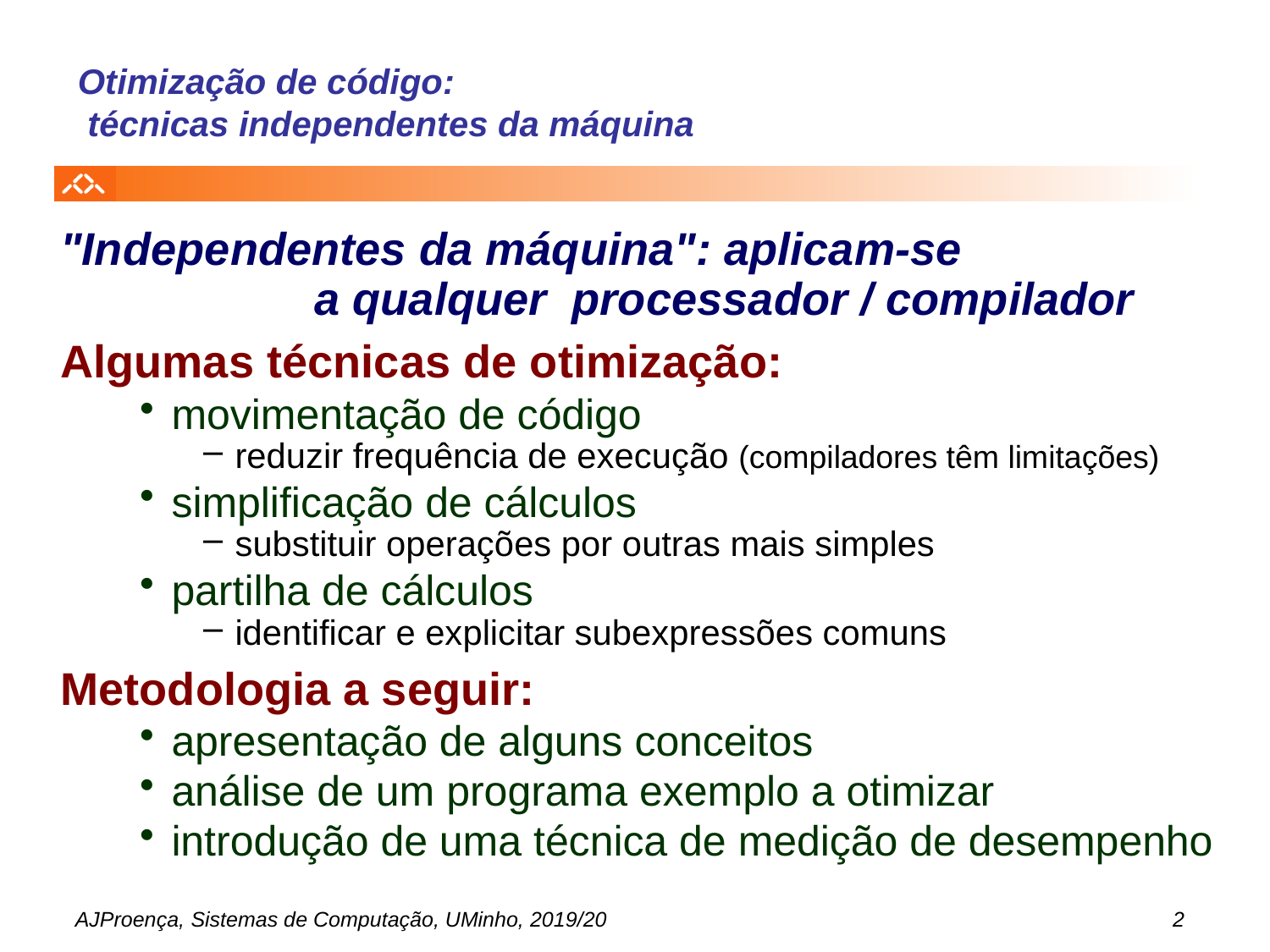

# Otimização de código: técnicas independentes da máquina

	"Independentes da máquina": aplicam-se			       	a qualquer  processador / compilador
	Algumas técnicas de otimização:
movimentação de código
reduzir frequência de execução (compiladores têm limitações)
simplificação de cálculos
substituir operações por outras mais simples
partilha de cálculos
identificar e explicitar subexpressões comuns
	Metodologia a seguir:
apresentação de alguns conceitos
análise de um programa exemplo a otimizar
introdução de uma técnica de medição de desempenho